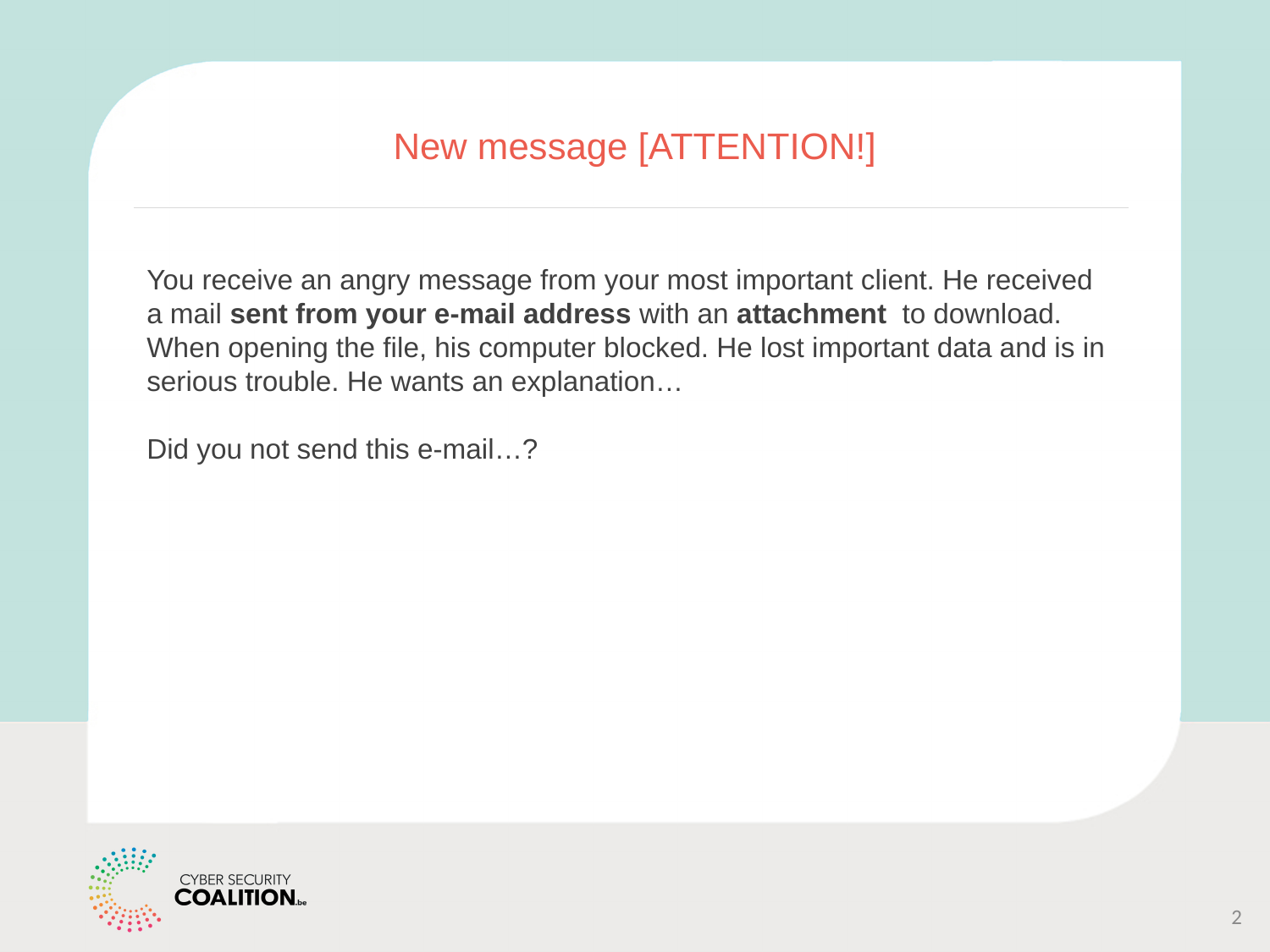

# New message [ATTENTION!]
You receive an angry message from your most important client. He received a mail sent from your e-mail address with an attachment  to download. When opening the file, his computer blocked. He lost important data and is in serious trouble. He wants an explanation…
Did you not send this e-mail…?
2